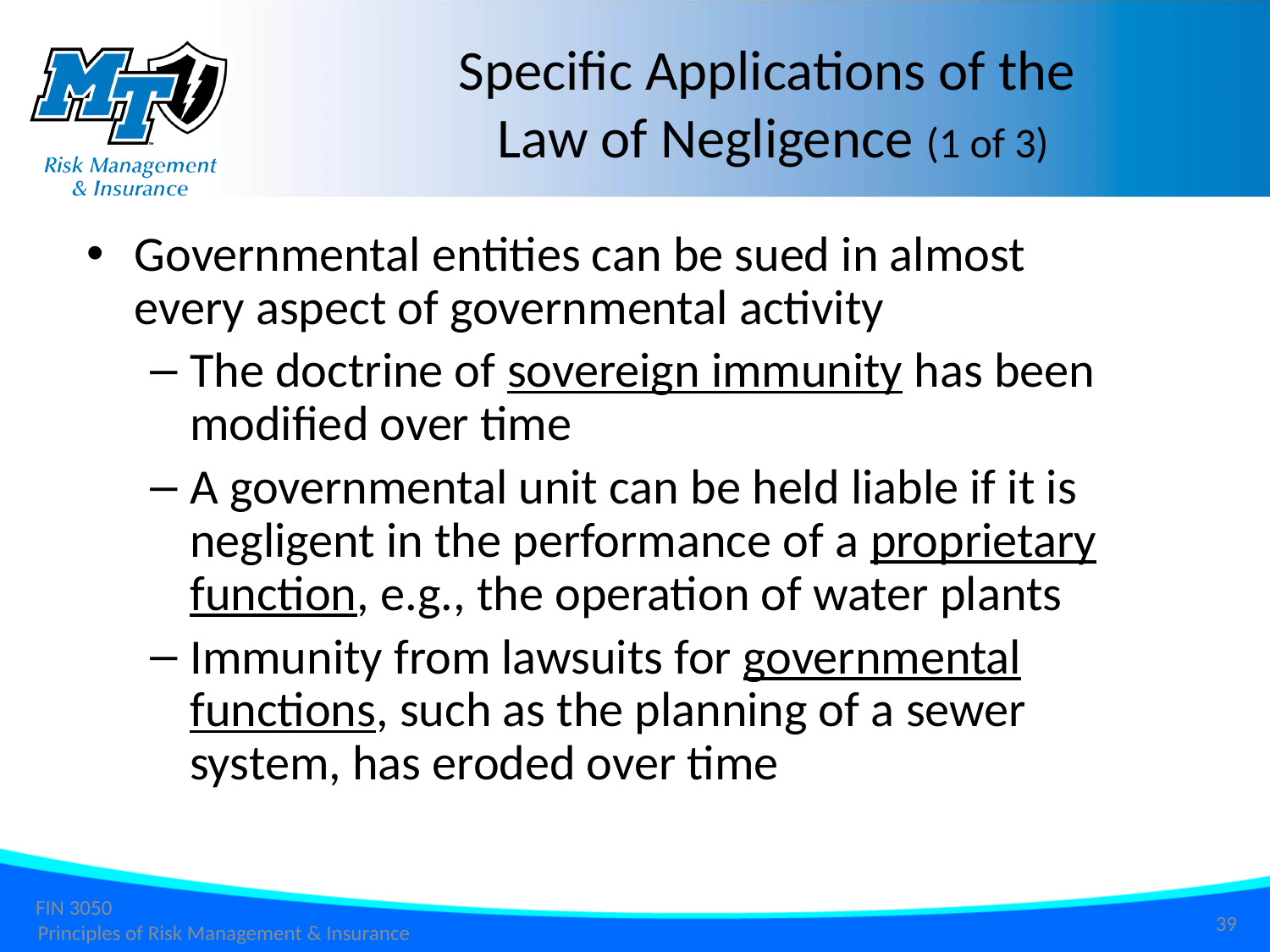

# Specific Applications of the Law of Negligence (1 of 3)
Governmental entities can be sued in almost every aspect of governmental activity
The doctrine of sovereign immunity has been modified over time
A governmental unit can be held liable if it is negligent in the performance of a proprietary function, e.g., the operation of water plants
Immunity from lawsuits for governmental functions, such as the planning of a sewer system, has eroded over time

39